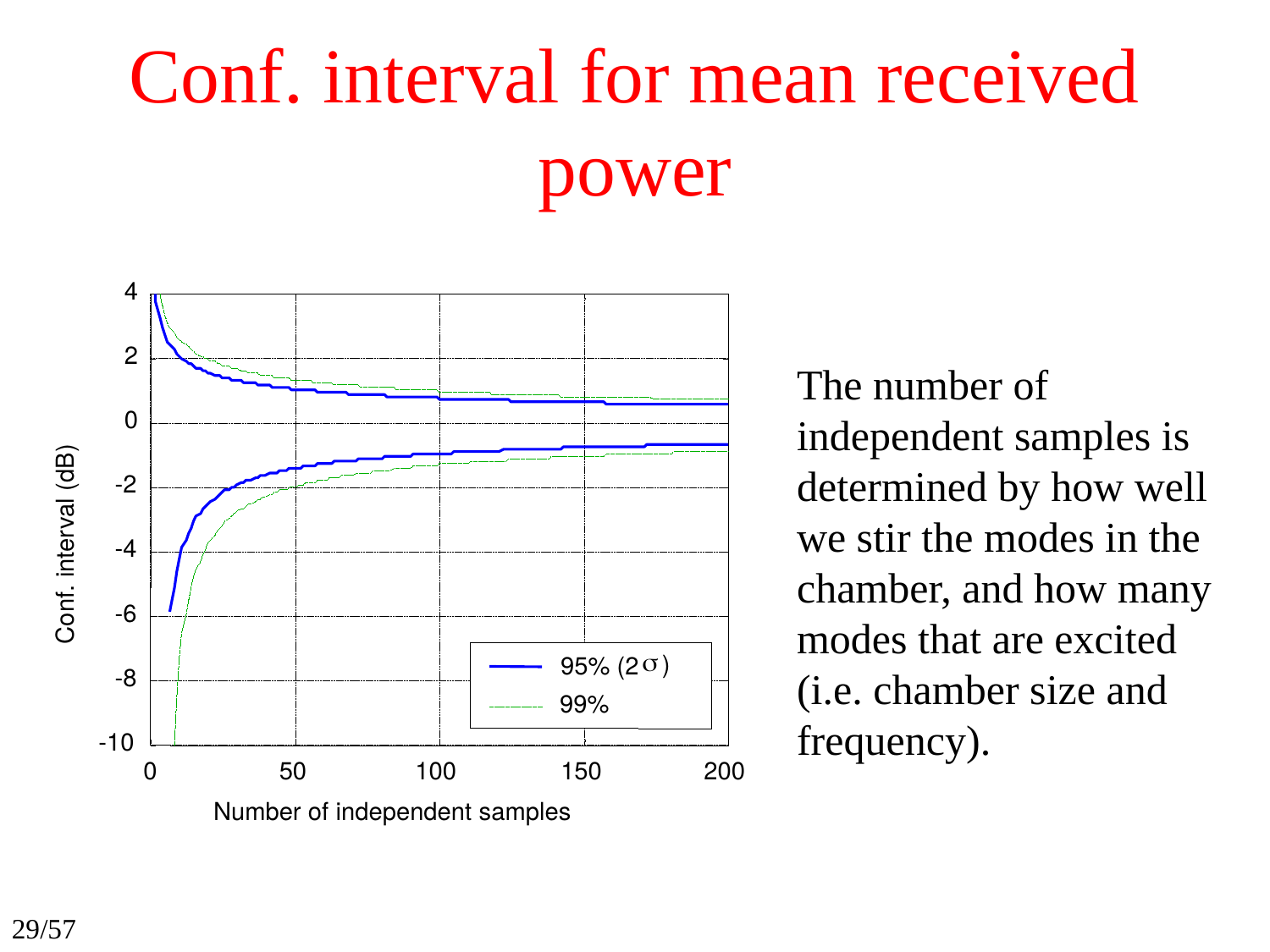

# Conf. interval for mean received power
4

2

0

-2

Conf. interval (dB)
-4

-6

σ
)
95% (2
-8

99%

-10

0
50
100
150
200
Number of independent samples
The number of independent samples is determined by how well we stir the modes in the chamber, and how many modes that are excited (i.e. chamber size and frequency).